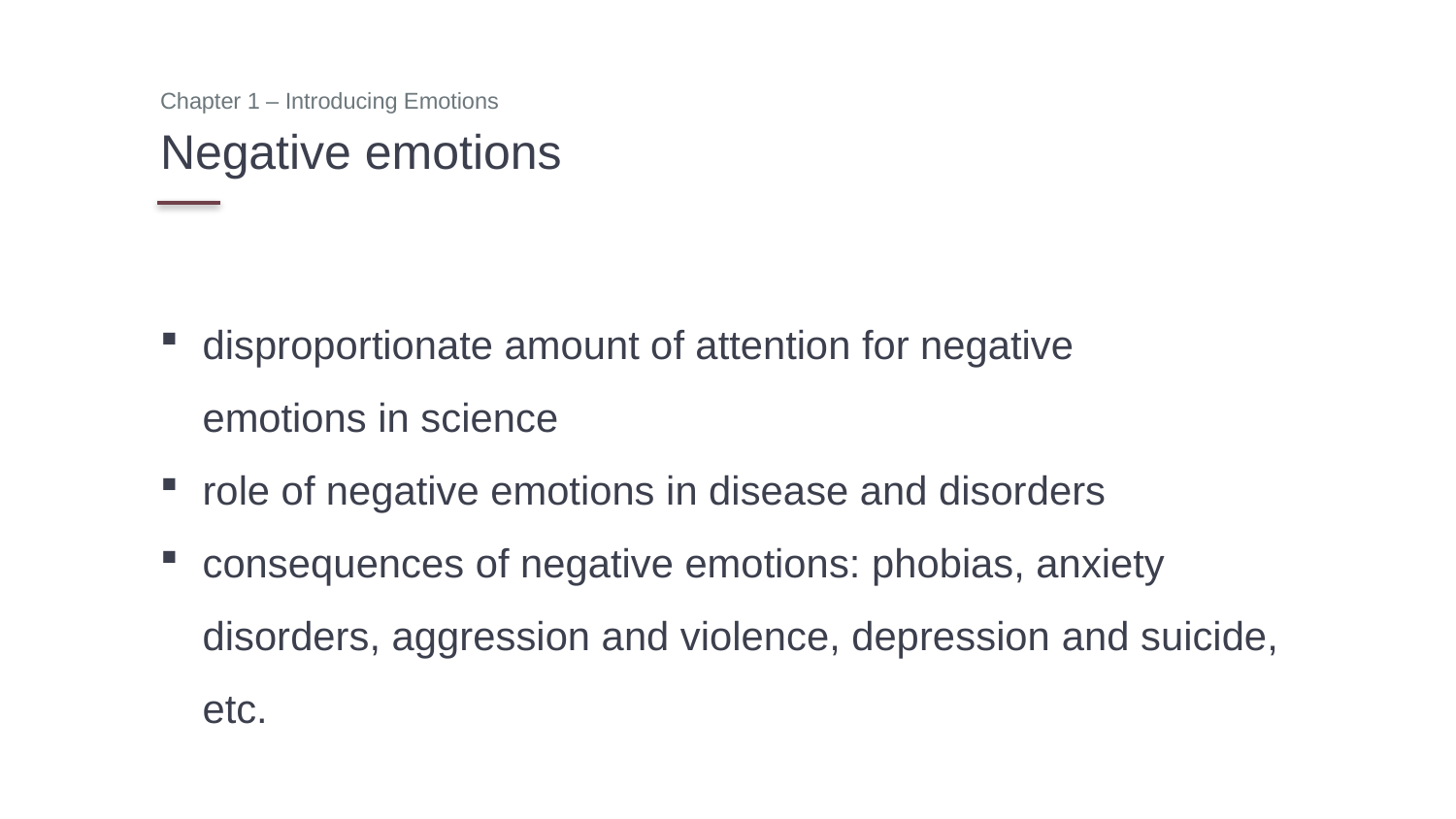

Chapter 1 – Introducing Emotions
# Negative emotions
disproportionate amount of attention for negative
emotions in science
role of negative emotions in disease and disorders
consequences of negative emotions: phobias, anxiety disorders, aggression and violence, depression and suicide, etc.